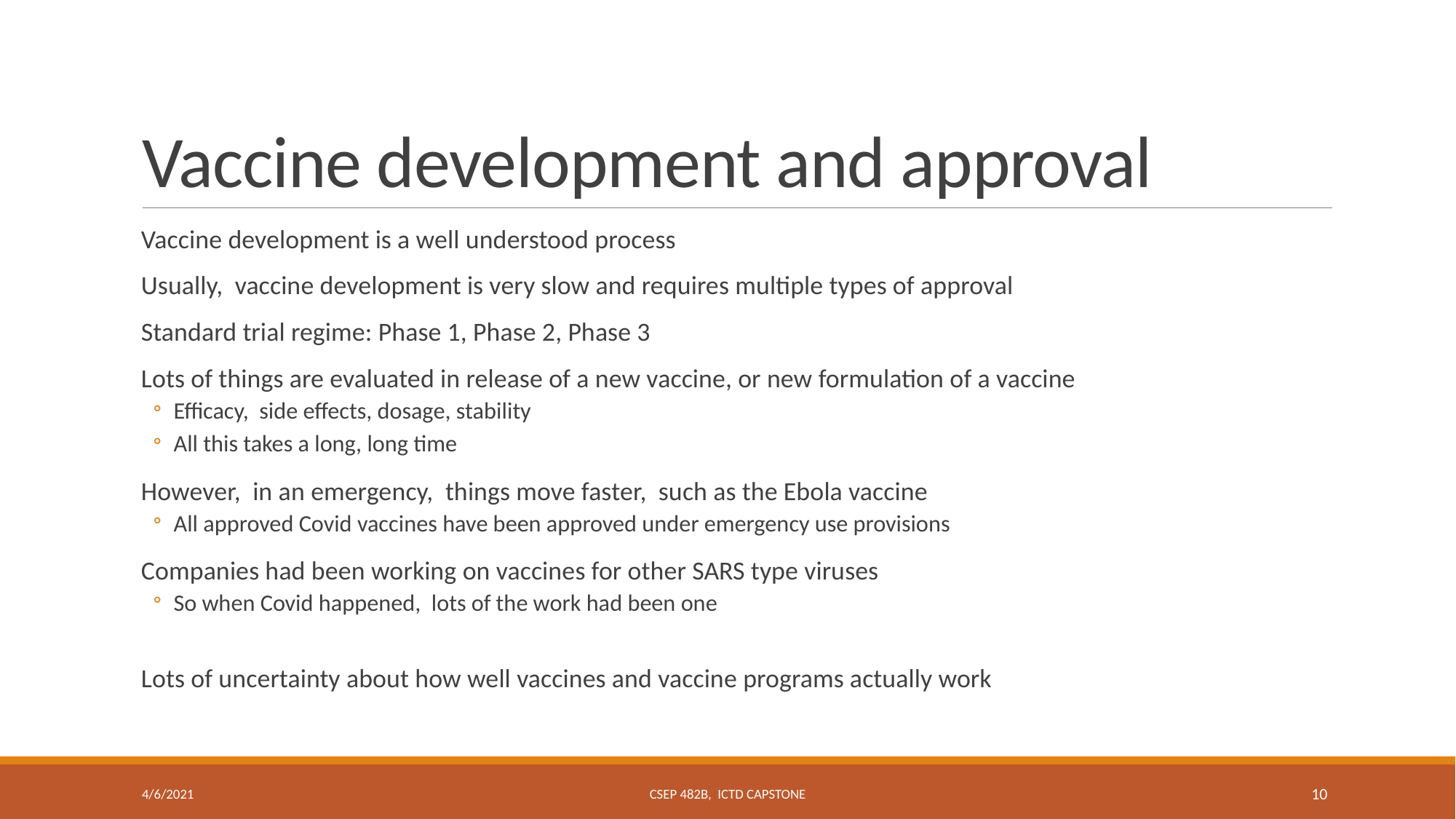

# Vaccine development and approval
Vaccine development is a well understood process
Usually,  vaccine development is very slow and requires multiple types of approval
Standard trial regime: Phase 1, Phase 2, Phase 3
Lots of things are evaluated in release of a new vaccine, or new formulation of a vaccine
Efficacy,  side effects, dosage, stability
All this takes a long, long time
However,  in an emergency,  things move faster,  such as the Ebola vaccine
All approved Covid vaccines have been approved under emergency use provisions
Companies had been working on vaccines for other SARS type viruses
So when Covid happened,  lots of the work had been one
Lots of uncertainty about how well vaccines and vaccine programs actually work
4/6/2021
CSEP 482B,  ICTD Capstone
10